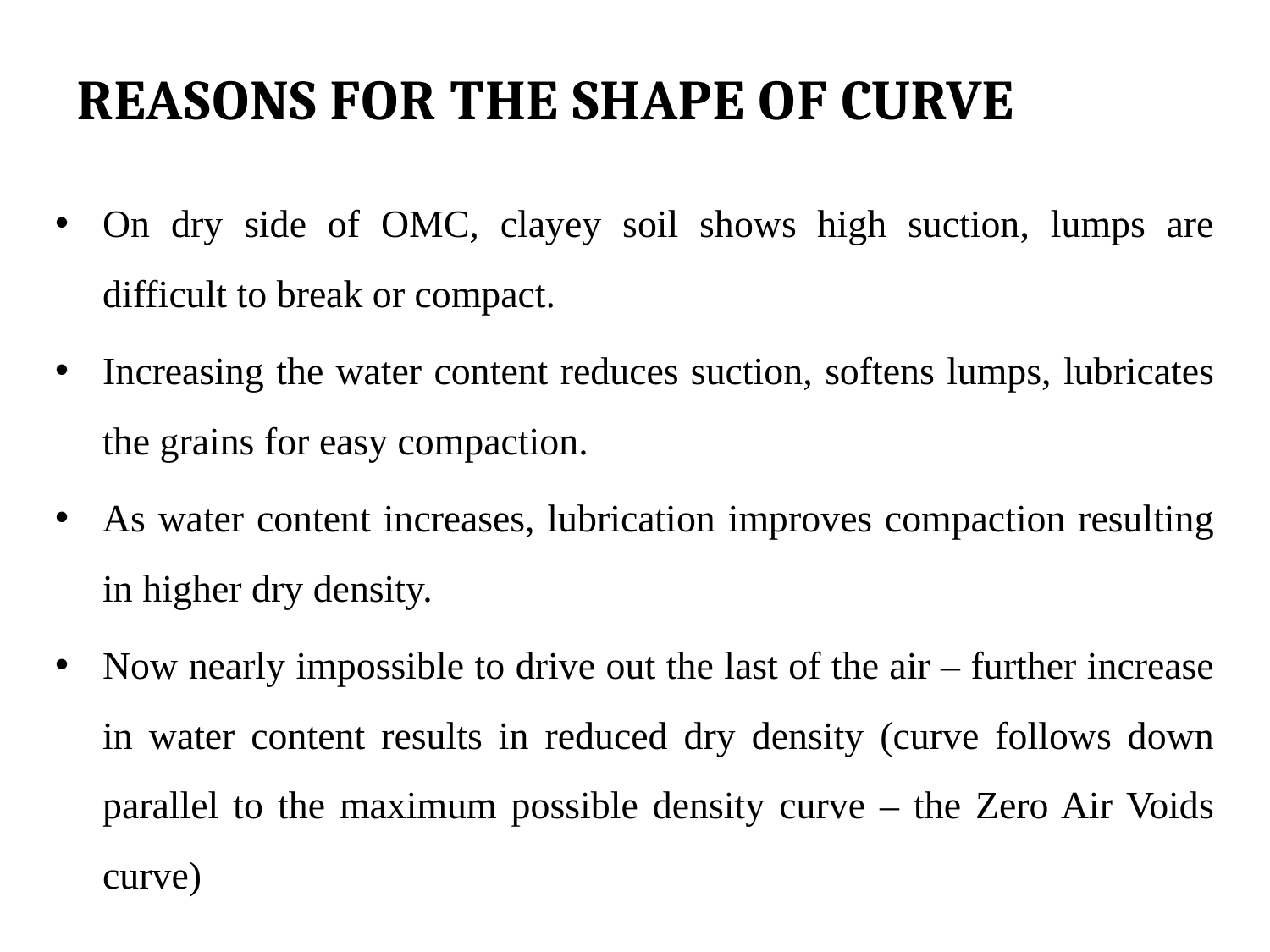

# REASONS FOR THE SHAPE OF CURVE
On dry side of OMC, clayey soil shows high suction, lumps are difficult to break or compact.
Increasing the water content reduces suction, softens lumps, lubricates the grains for easy compaction.
As water content increases, lubrication improves compaction resulting in higher dry density.
Now nearly impossible to drive out the last of the air – further increase in water content results in reduced dry density (curve follows down parallel to the maximum possible density curve – the Zero Air Voids curve)